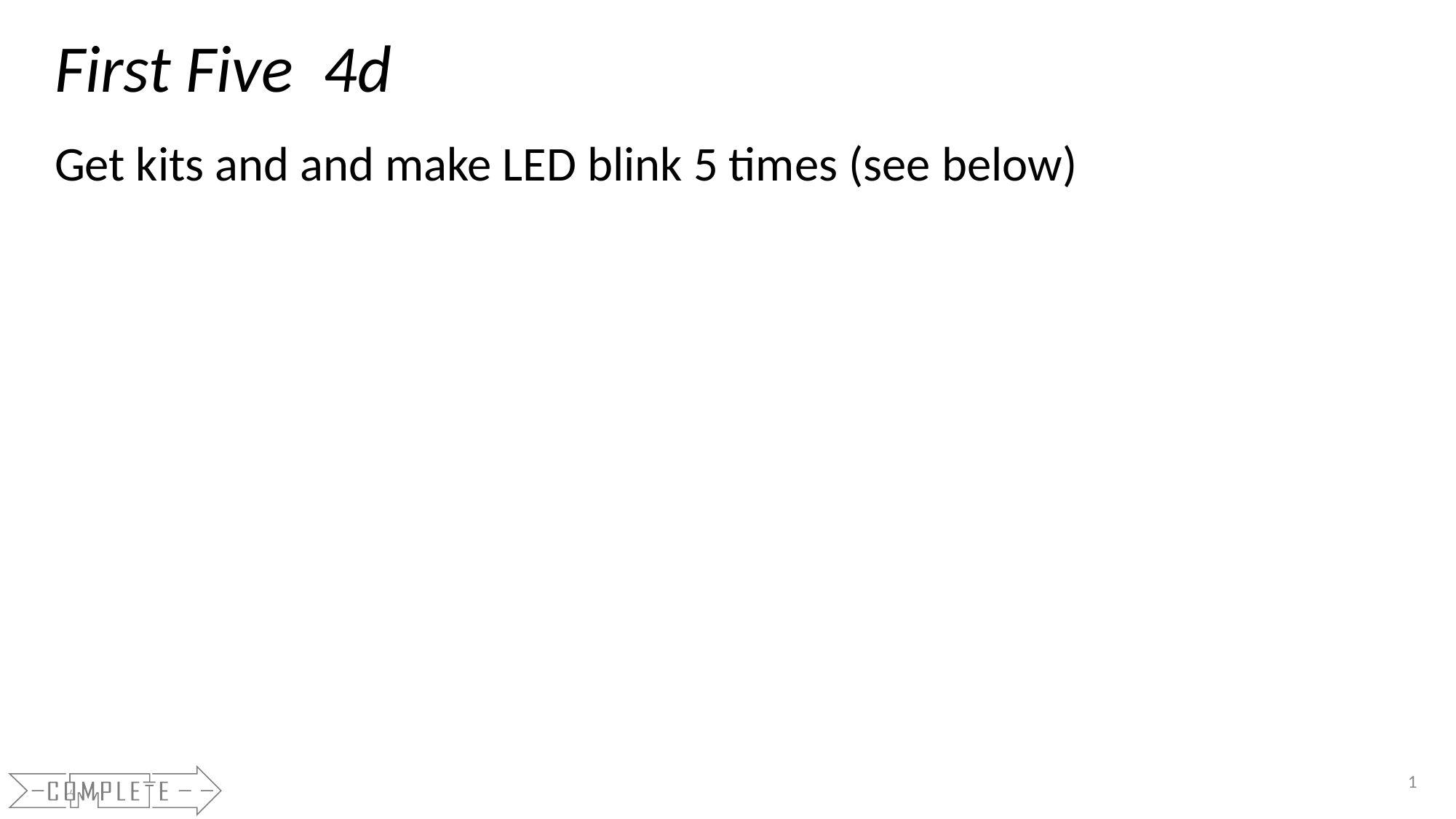

# First Five  4d
Get kits and and make LED blink 5 times (see below)
1